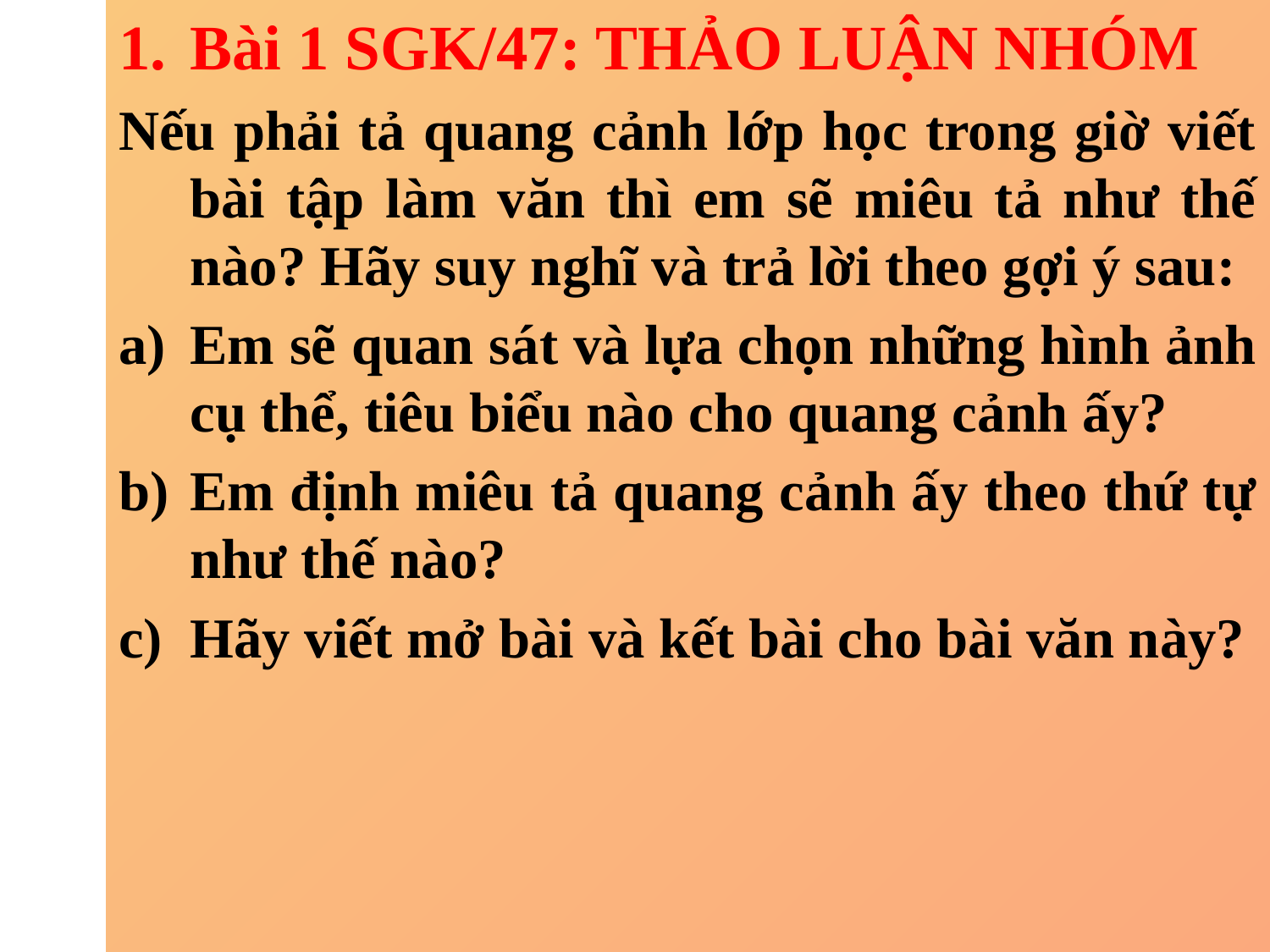

Bài 1 SGK/47: THẢO LUẬN NHÓM
Nếu phải tả quang cảnh lớp học trong giờ viết bài tập làm văn thì em sẽ miêu tả như thế nào? Hãy suy nghĩ và trả lời theo gợi ý sau:
Em sẽ quan sát và lựa chọn những hình ảnh cụ thể, tiêu biểu nào cho quang cảnh ấy?
Em định miêu tả quang cảnh ấy theo thứ tự như thế nào?
Hãy viết mở bài và kết bài cho bài văn này?